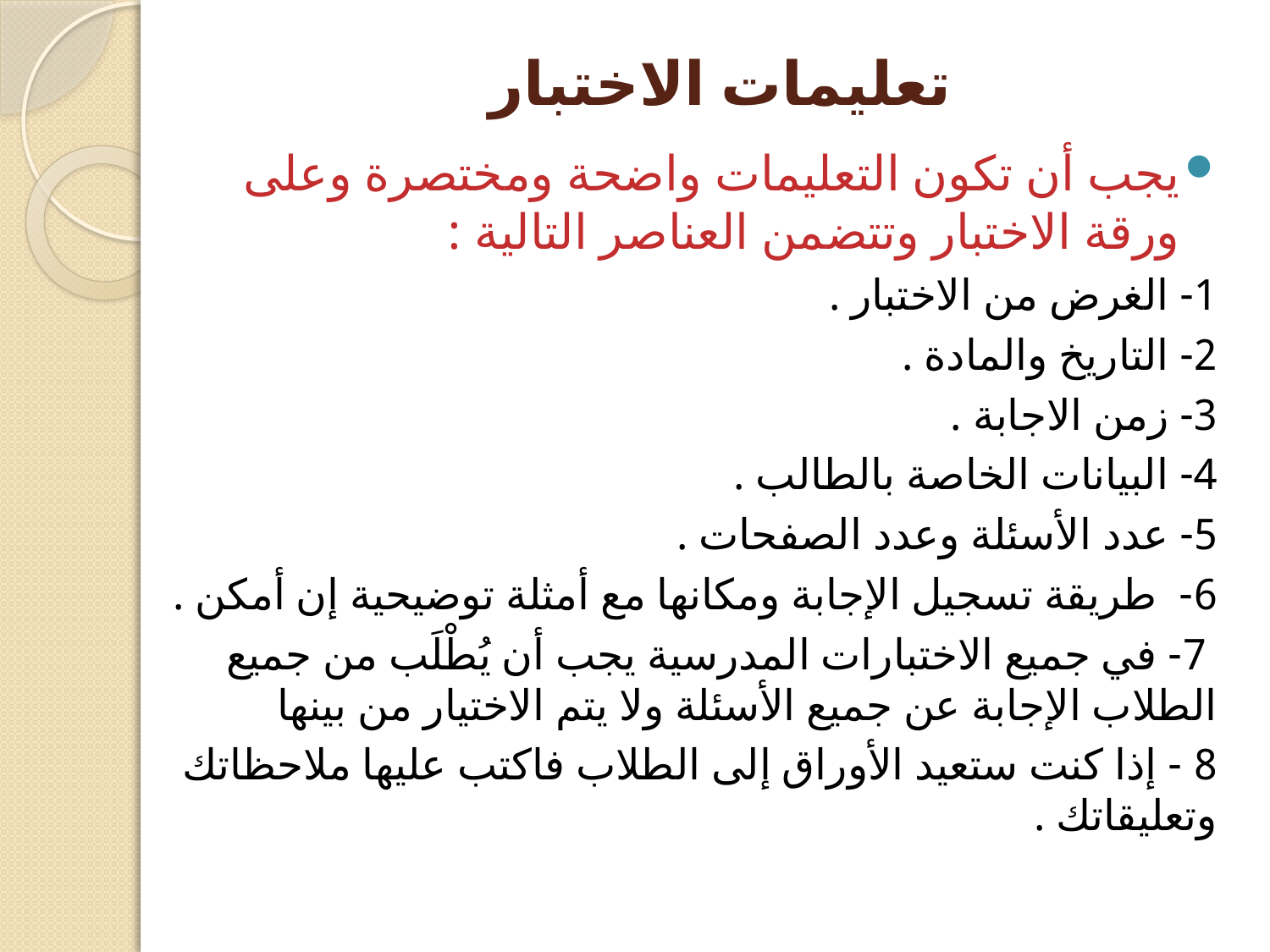

# تعليمات الاختبار
يجب أن تكون التعليمات واضحة ومختصرة وعلى ورقة الاختبار وتتضمن العناصر التالية :
1- الغرض من الاختبار .
2- التاريخ والمادة .
3- زمن الاجابة .
4- البيانات الخاصة بالطالب .
5- عدد الأسئلة وعدد الصفحات .
6-  طريقة تسجيل الإجابة ومكانها مع أمثلة توضيحية إن أمكن .
 7- في جميع الاختبارات المدرسية يجب أن يُطْلَب من جميع الطلاب الإجابة عن جميع الأسئلة ولا يتم الاختيار من بينها
8 - إذا كنت ستعيد الأوراق إلى الطلاب فاكتب عليها ملاحظاتك وتعليقاتك .